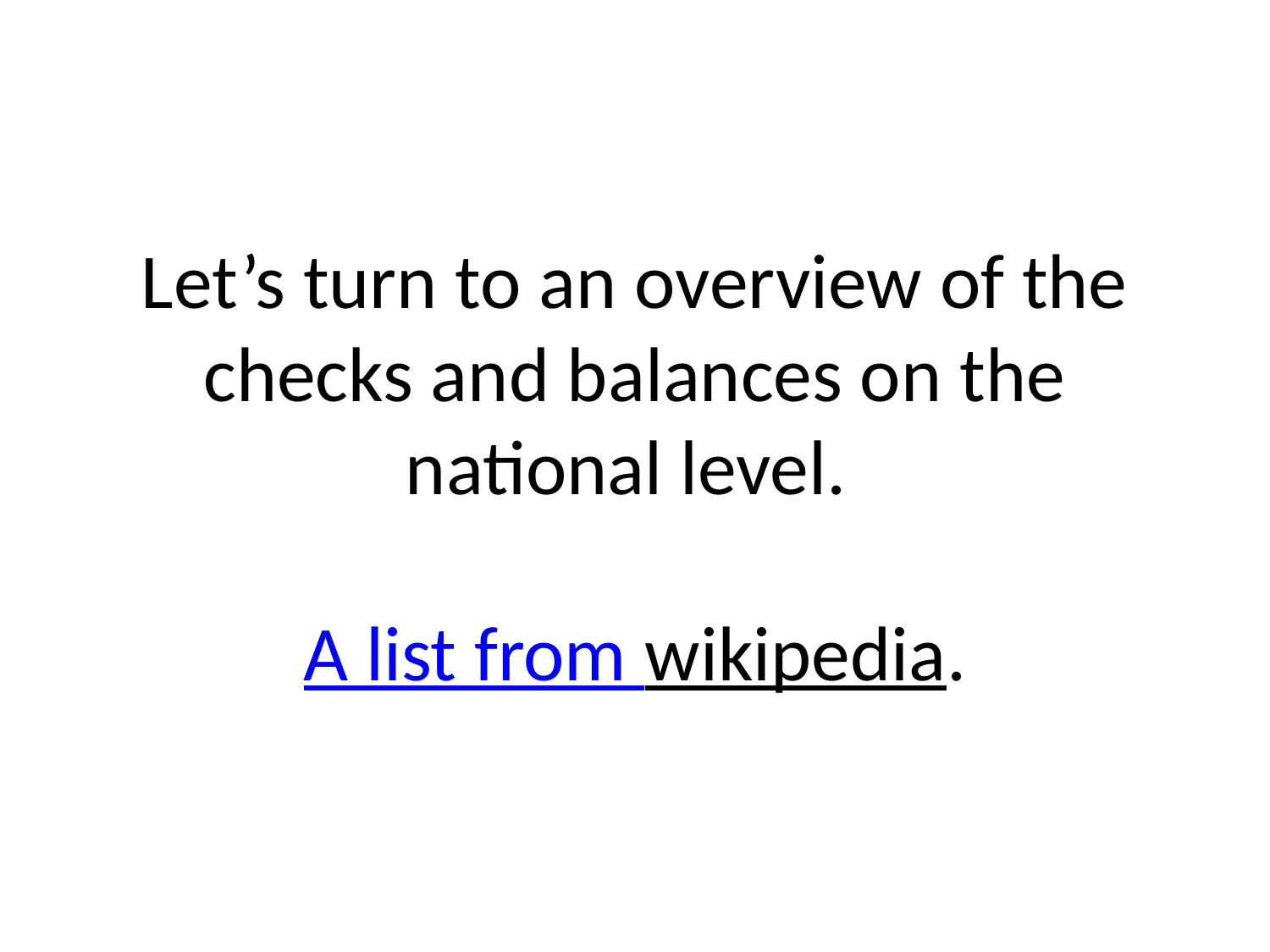

# Let’s turn to an overview of the checks and balances on the national level. A list from wikipedia.